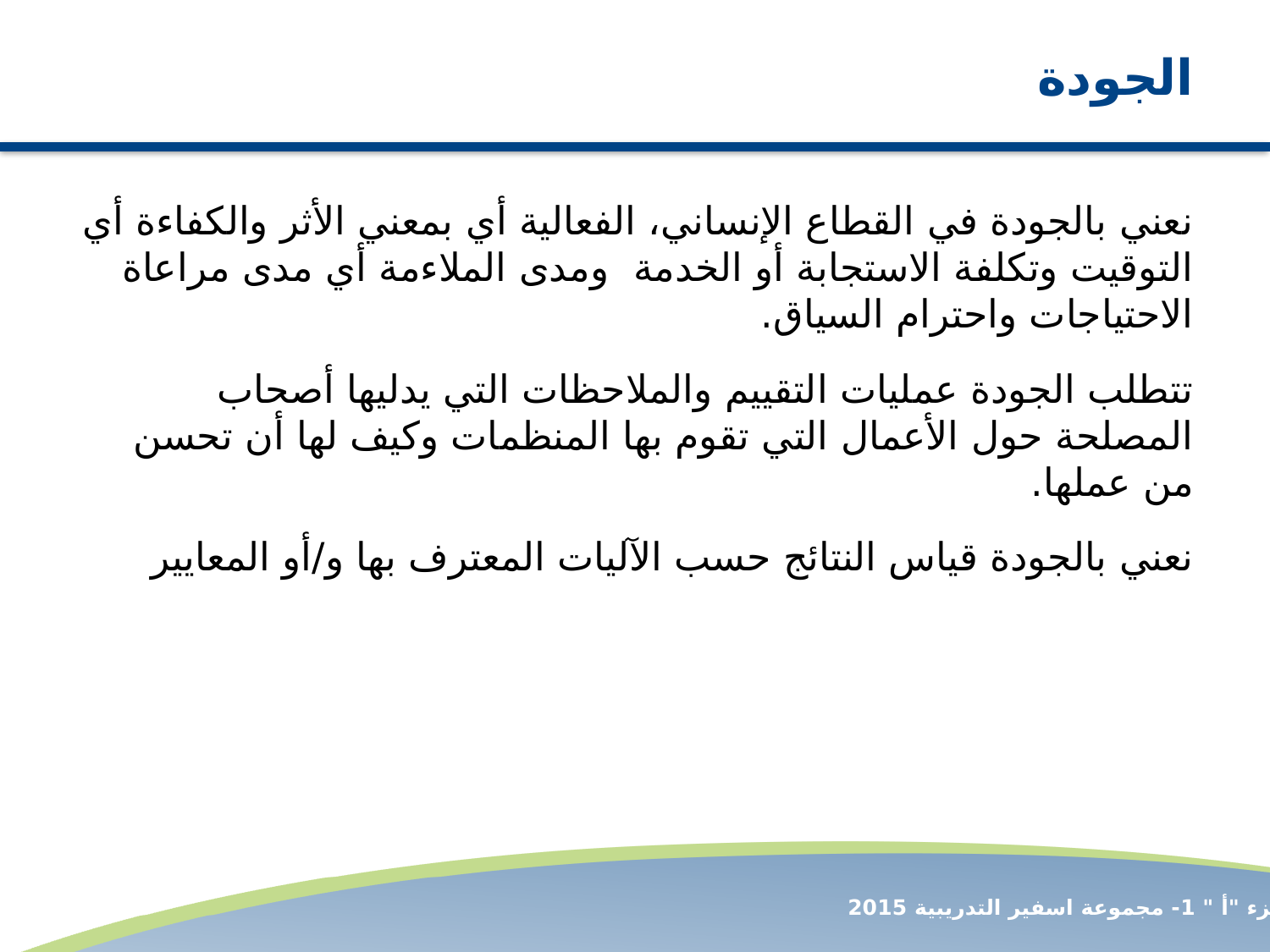

# الجودة
نعني بالجودة في القطاع الإنساني، الفعالية أي بمعني الأثر والكفاءة أي التوقيت وتكلفة الاستجابة أو الخدمة  ومدى الملاءمة أي مدى مراعاة الاحتياجات واحترام السياق.
تتطلب الجودة عمليات التقييم والملاحظات التي يدليها أصحاب المصلحة حول الأعمال التي تقوم بها المنظمات وكيف لها أن تحسن من عملها.
نعني بالجودة قياس النتائج حسب الآليات المعترف بها و/أو المعايير
الجزء "أ " 1- مجموعة اسفير التدريبية 2015